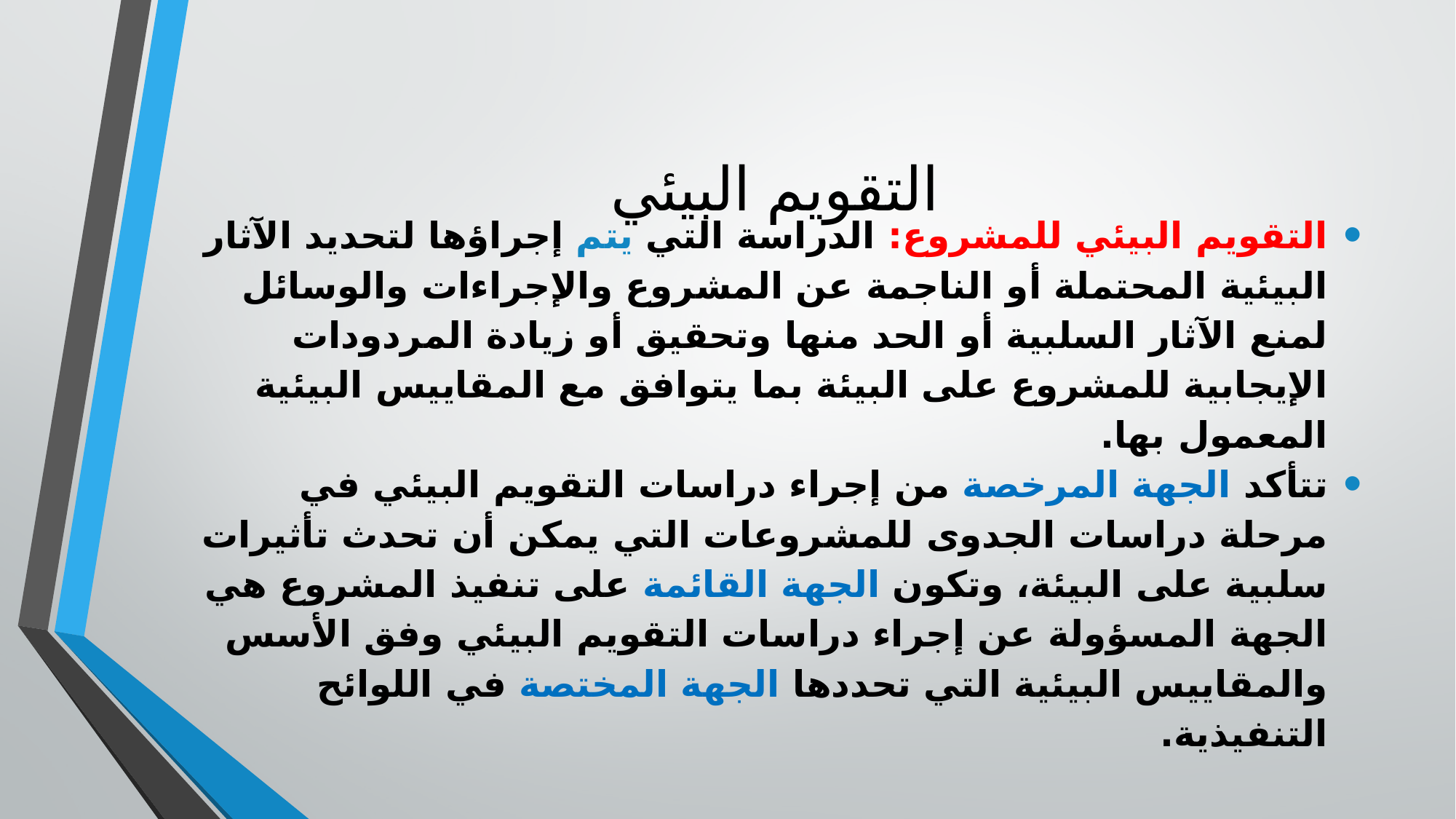

# التقويم البيئي
التقويم البيئي للمشروع: الدراسة التي يتم إجراؤها لتحديد الآثار البيئية المحتملة أو الناجمة عن المشروع والإجراءات والوسائل لمنع الآثار السلبية أو الحد منها وتحقيق أو زيادة المردودات الإيجابية للمشروع على البيئة بما يتوافق مع المقاييس البيئية المعمول بها.
تتأكد الجهة المرخصة من إجراء دراسات التقويم البيئي في مرحلة دراسات الجدوى للمشروعات التي يمكن أن تحدث تأثيرات سلبية على البيئة، وتكون الجهة القائمة على تنفيذ المشروع هي الجهة المسؤولة عن إجراء دراسات التقويم البيئي وفق الأسس والمقاييس البيئية التي تحددها الجهة المختصة في اللوائح التنفيذية.